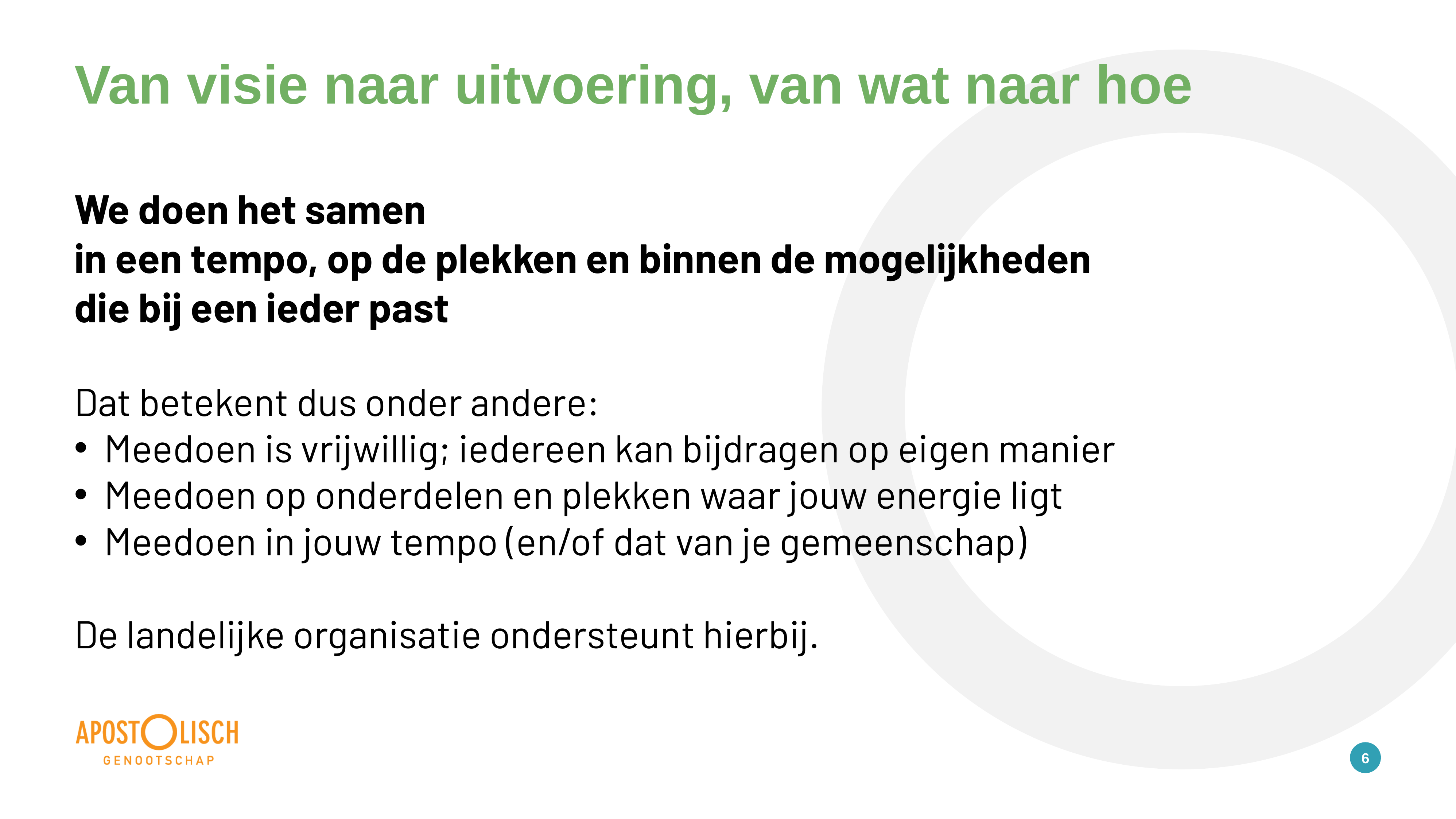

# Van visie naar uitvoering, van wat naar hoe
We doen het samen
in een tempo, op de plekken en binnen de mogelijkheden
die bij een ieder past

Dat betekent dus onder andere:
Meedoen is vrijwillig; iedereen kan bijdragen op eigen manier
Meedoen op onderdelen en plekken waar jouw energie ligt
Meedoen in jouw tempo (en/of dat van je gemeenschap)

De landelijke organisatie ondersteunt hierbij.
6